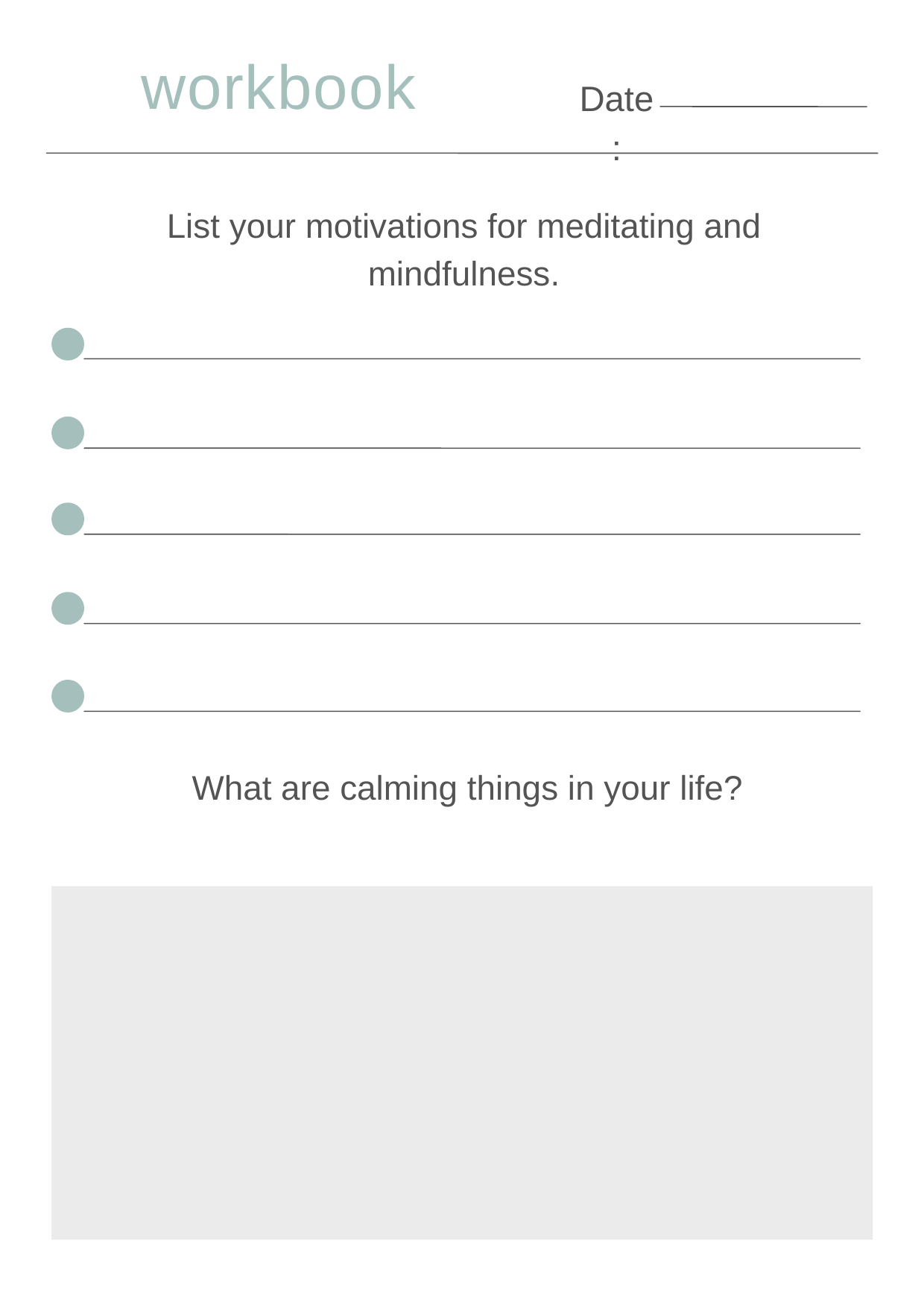

workbook
Date:

List your motivations for meditating and mindfulness.

What are calming things in your life?